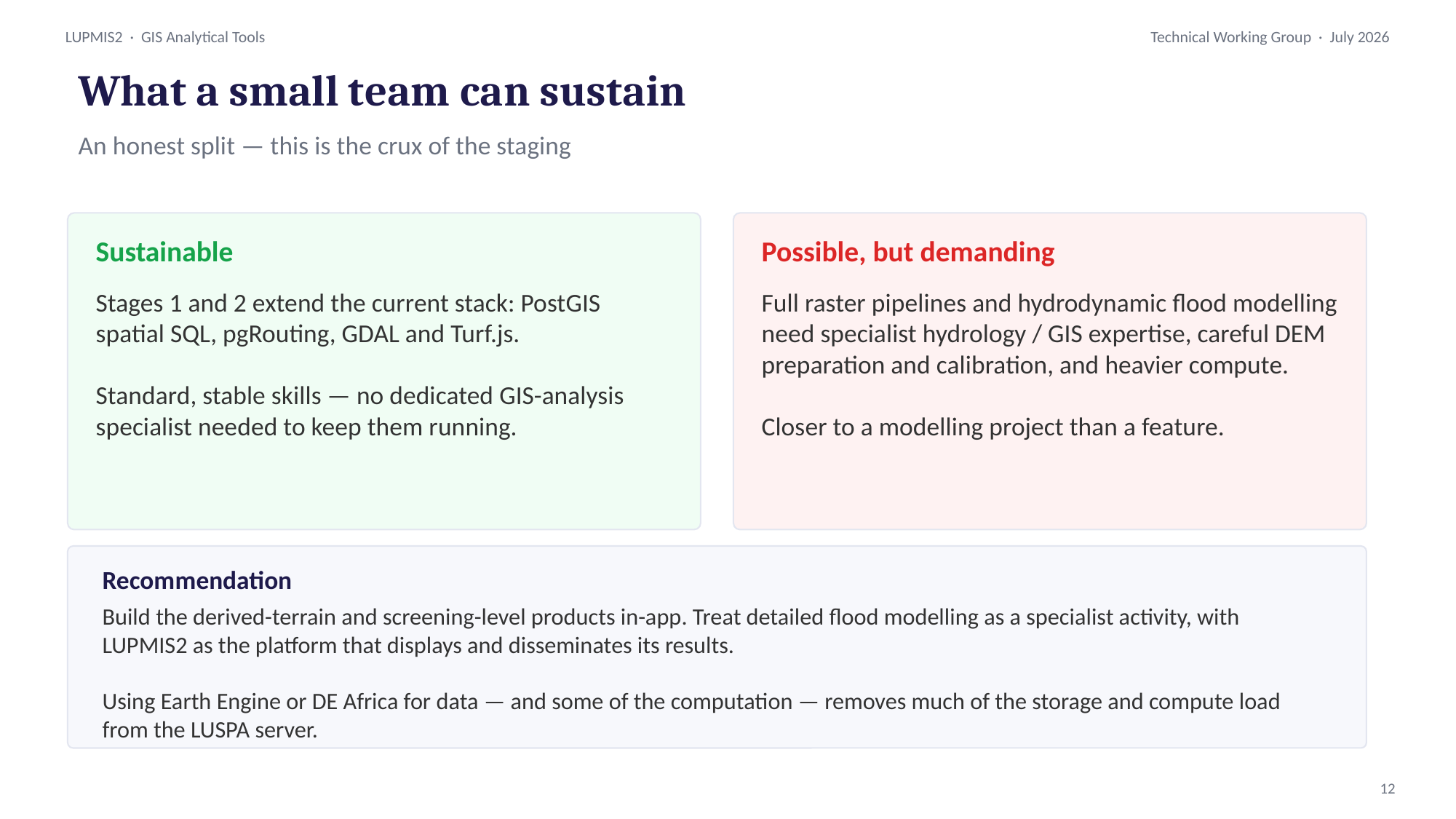

What a small team can sustain
An honest split — this is the crux of the staging

Sustainable
Possible, but demanding
Stages 1 and 2 extend the current stack: PostGIS spatial SQL, pgRouting, GDAL and Turf.js.

Standard, stable skills — no dedicated GIS-analysis specialist needed to keep them running.
Full raster pipelines and hydrodynamic flood modelling need specialist hydrology / GIS expertise, careful DEM preparation and calibration, and heavier compute.

Closer to a modelling project than a feature.

Recommendation
Build the derived-terrain and screening-level products in-app. Treat detailed flood modelling as a specialist activity, with LUPMIS2 as the platform that displays and disseminates its results.

Using Earth Engine or DE Africa for data — and some of the computation — removes much of the storage and compute load from the LUSPA server.
12